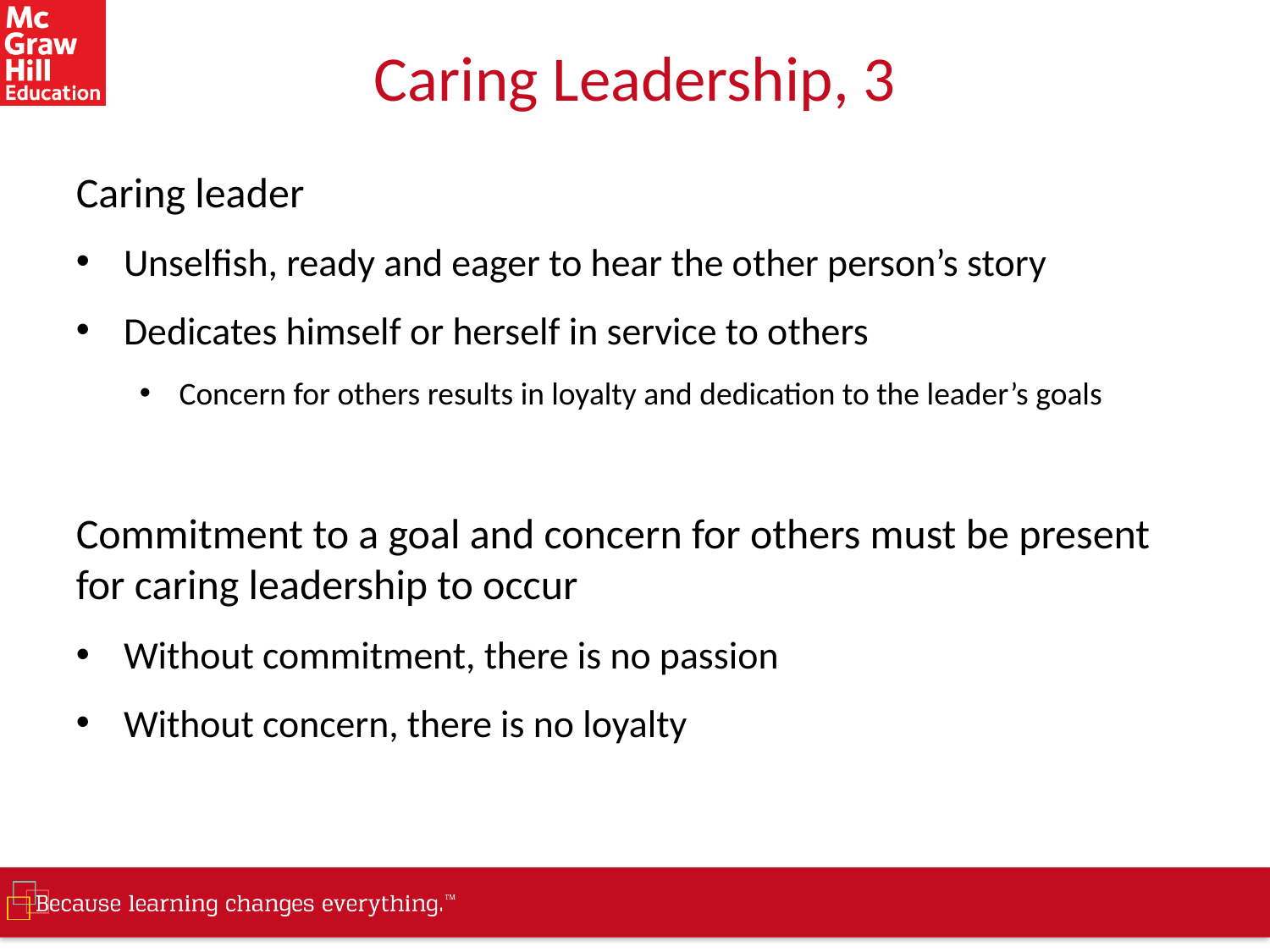

# Caring Leadership, 3
Caring leader
Unselfish, ready and eager to hear the other person’s story
Dedicates himself or herself in service to others
Concern for others results in loyalty and dedication to the leader’s goals

Commitment to a goal and concern for others must be present for caring leadership to occur
Without commitment, there is no passion
Without concern, there is no loyalty